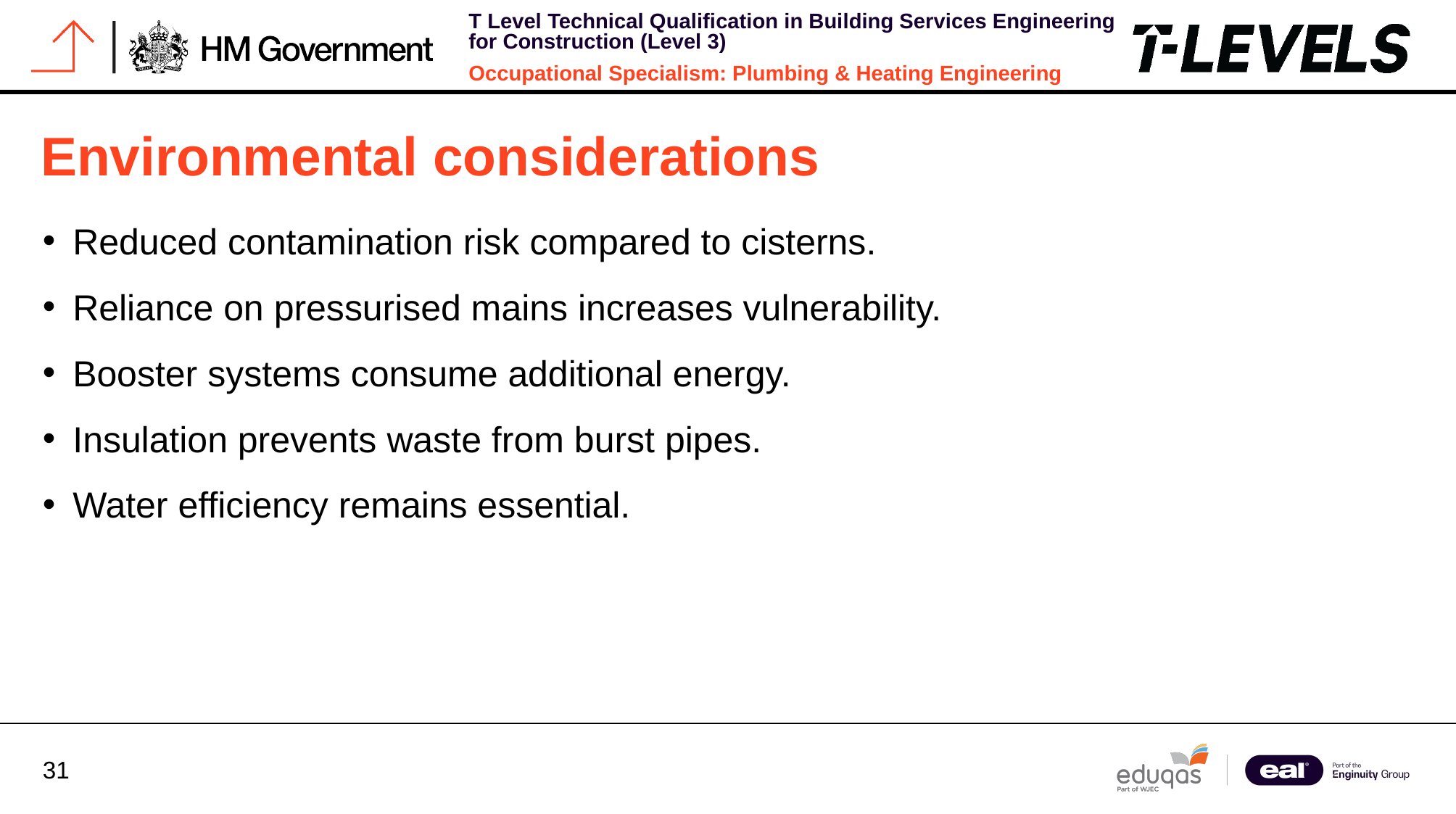

# Environmental considerations
Reduced contamination risk compared to cisterns.
Reliance on pressurised mains increases vulnerability.
Booster systems consume additional energy.
Insulation prevents waste from burst pipes.
Water efficiency remains essential.